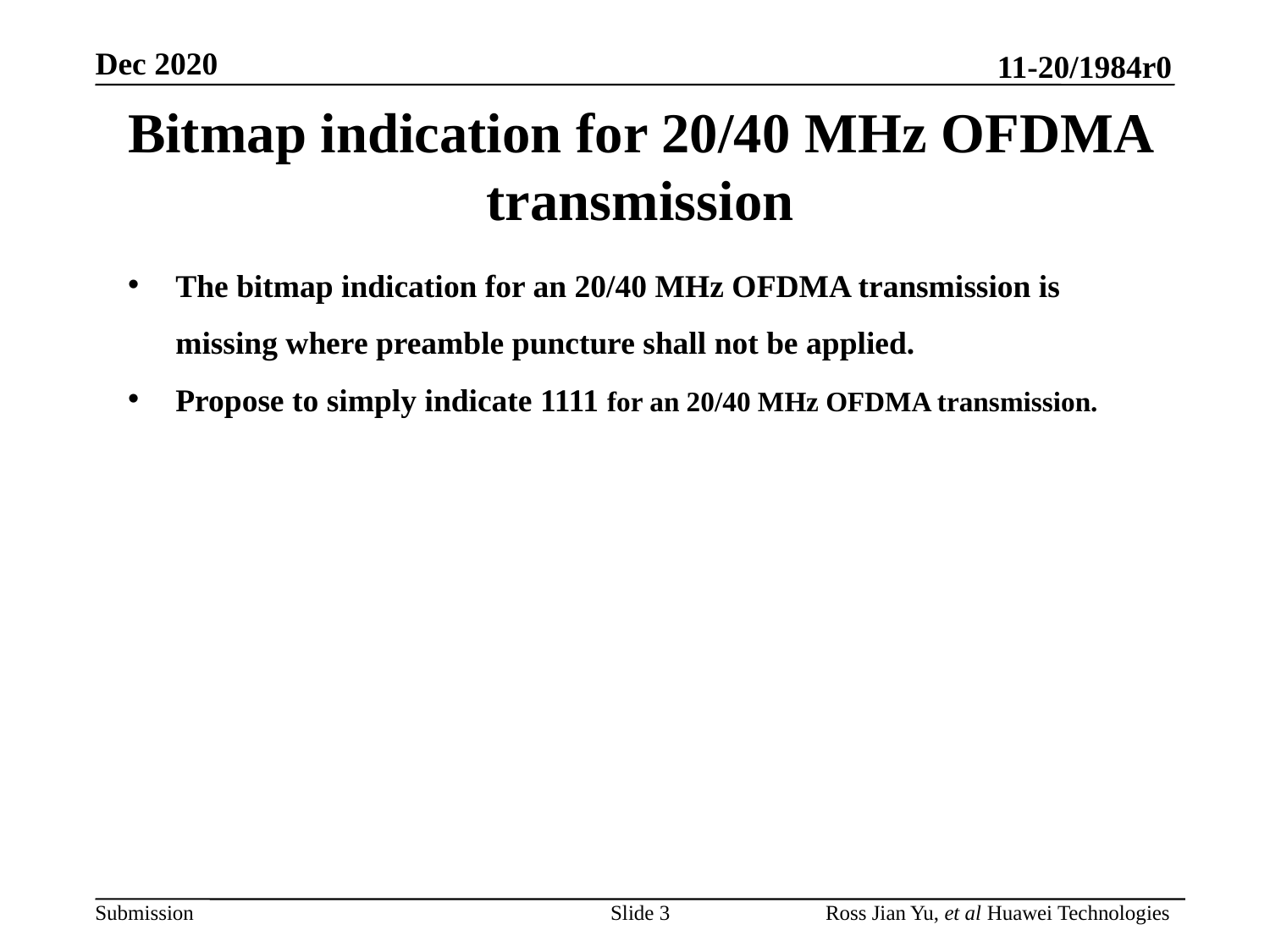

# Bitmap indication for 20/40 MHz OFDMA transmission
The bitmap indication for an 20/40 MHz OFDMA transmission is missing where preamble puncture shall not be applied.
Propose to simply indicate 1111 for an 20/40 MHz OFDMA transmission.
Slide 3